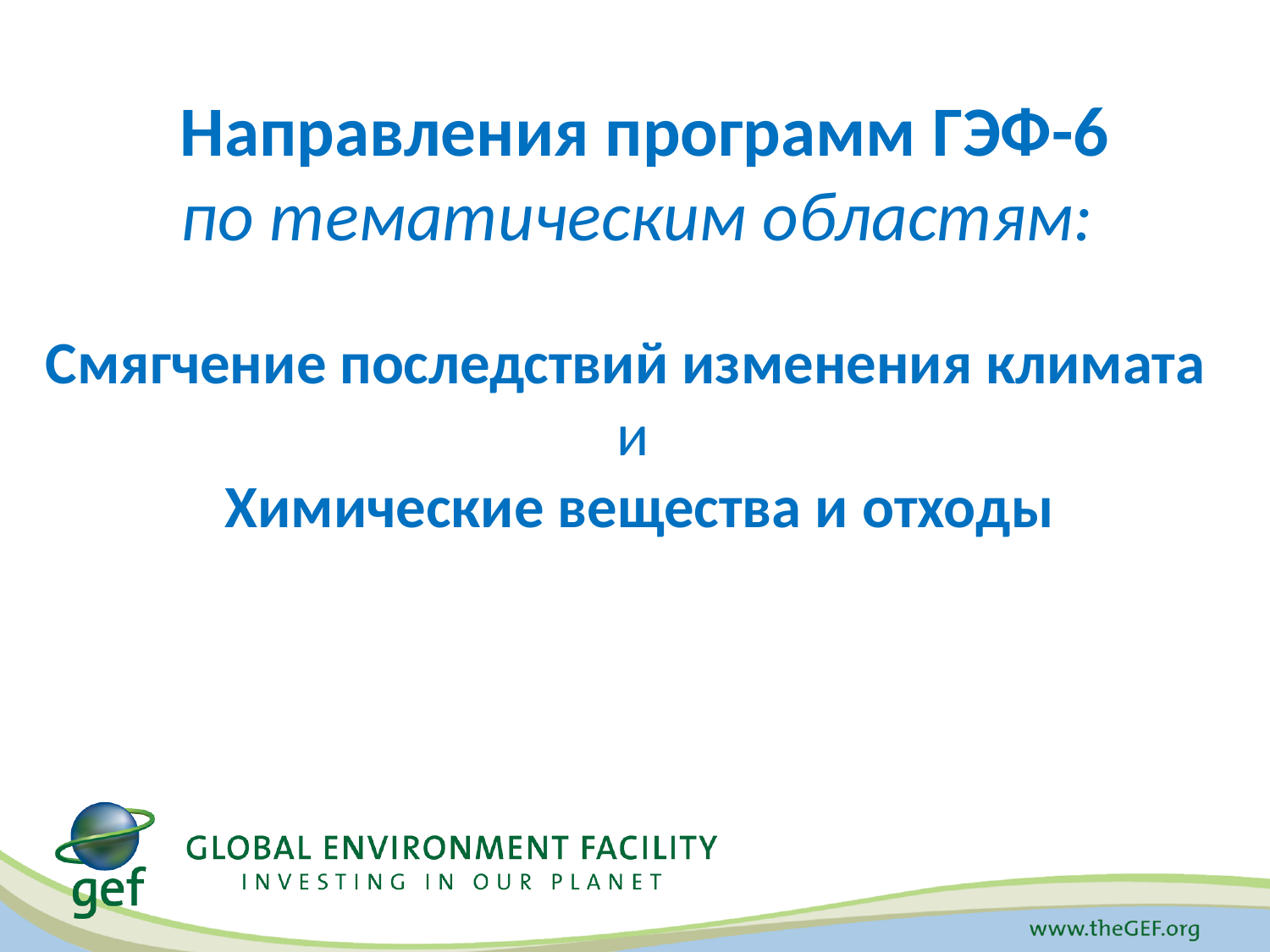

Направления программ ГЭФ-6
по тематическим областям:
Смягчение последствий изменения климата
и
 Химические вещества и отходы